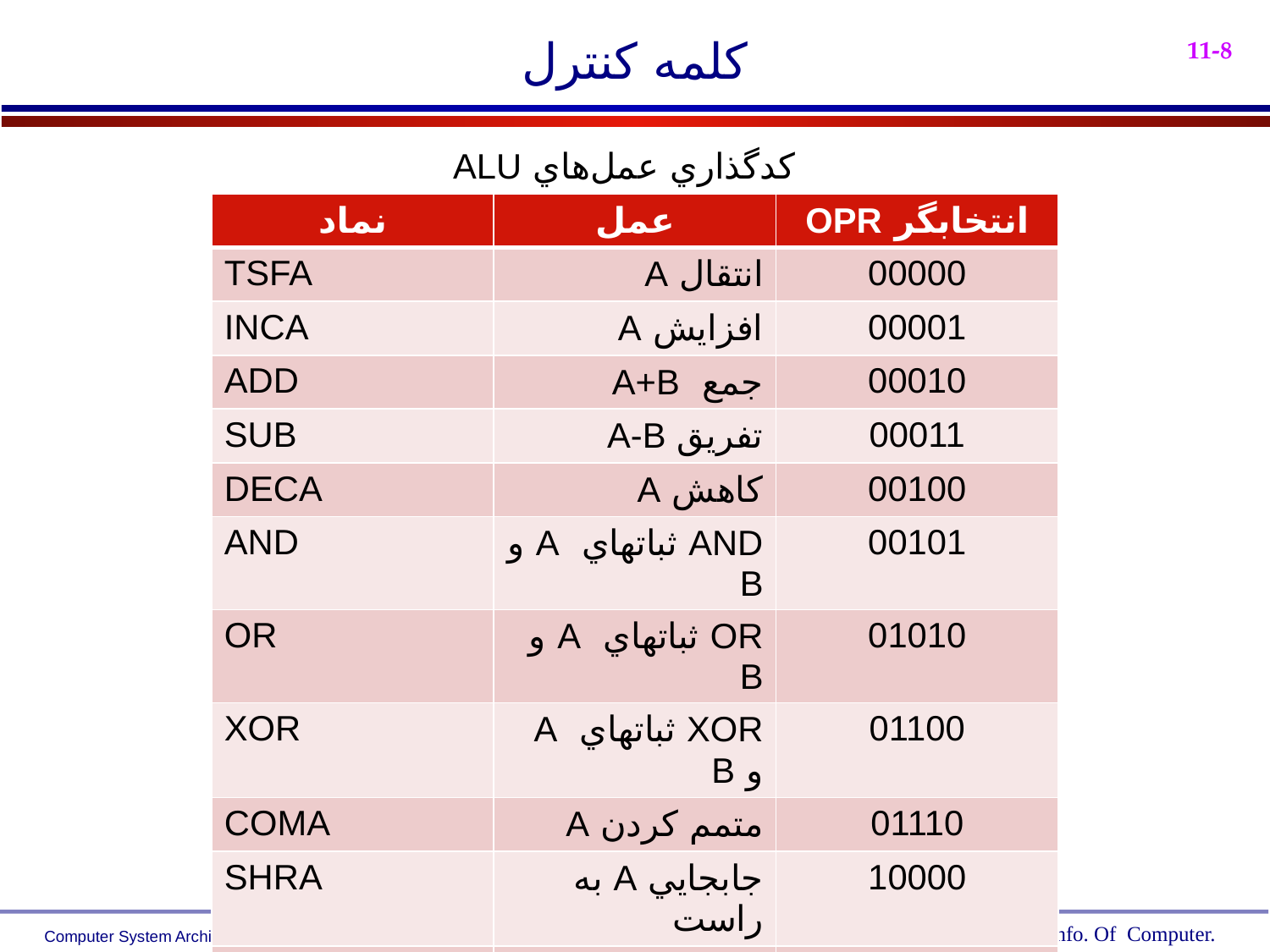

# کلمه کنترل
کدگذاري عمل‌هاي ALU

| نماد | عمل | انتخابگر OPR |
| --- | --- | --- |
| TSFA | انتقال A | 00000 |
| INCA | افزايش A | 00001 |
| ADD | جمع A+B | 00010 |
| SUB | تفريق A-B | 00011 |
| DECA | کاهش A | 00100 |
| AND | AND ثباتهاي A و B | 00101 |
| OR | OR ثباتهاي A و B | 01010 |
| XOR | XOR ثباتهاي A و B | 01100 |
| COMA | متمم کردن A | 01110 |
| SHRA | جابجايي A به راست | 10000 |
| SHLA | جابجايي A به چپ | 11000 |